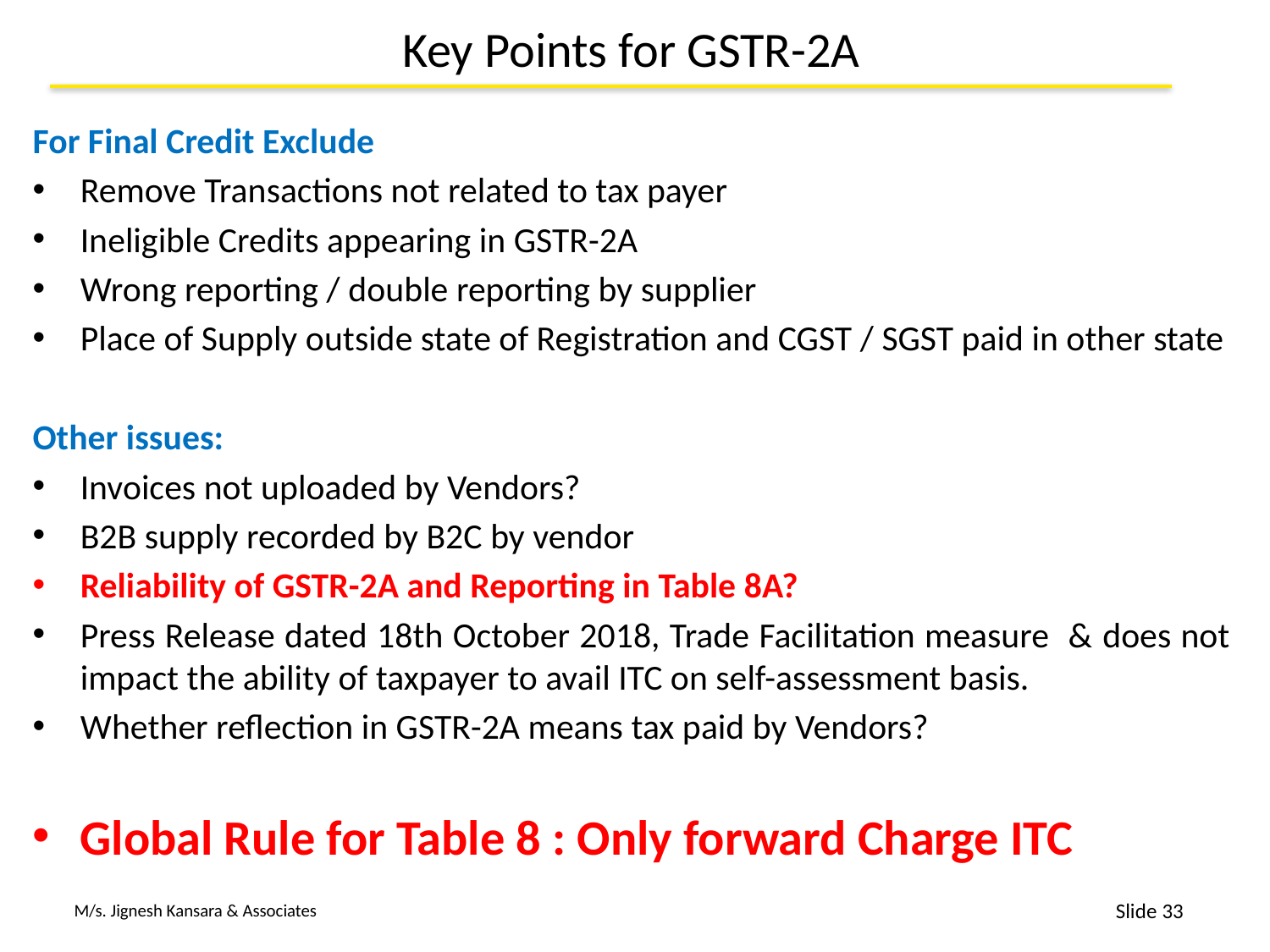

# Key Points for GSTR-2A
For Final Credit Exclude
Remove Transactions not related to tax payer
Ineligible Credits appearing in GSTR-2A
Wrong reporting / double reporting by supplier
Place of Supply outside state of Registration and CGST / SGST paid in other state

Other issues:
Invoices not uploaded by Vendors?
B2B supply recorded by B2C by vendor
Reliability of GSTR-2A and Reporting in Table 8A?
Press Release dated 18th October 2018, Trade Facilitation measure  & does not impact the ability of taxpayer to avail ITC on self-assessment basis.
Whether reflection in GSTR-2A means tax paid by Vendors?

Global Rule for Table 8 : Only forward Charge ITC

33